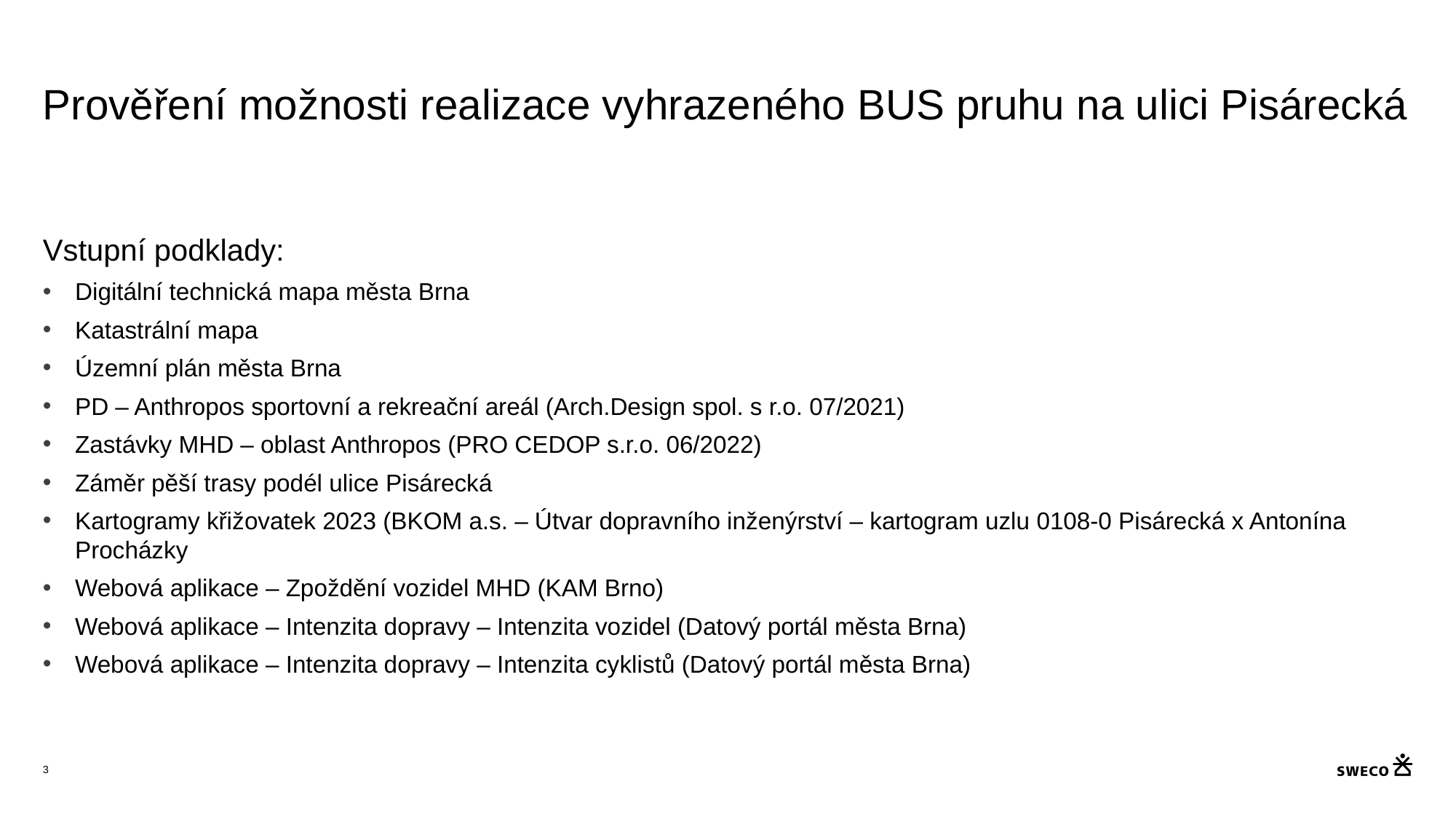

# Prověření možnosti realizace vyhrazeného BUS pruhu na ulici Pisárecká
Vstupní podklady:
Digitální technická mapa města Brna
Katastrální mapa
Územní plán města Brna
PD – Anthropos sportovní a rekreační areál (Arch.Design spol. s r.o. 07/2021)
Zastávky MHD – oblast Anthropos (PRO CEDOP s.r.o. 06/2022)
Záměr pěší trasy podél ulice Pisárecká
Kartogramy křižovatek 2023 (BKOM a.s. – Útvar dopravního inženýrství – kartogram uzlu 0108-0 Pisárecká x Antonína Procházky
Webová aplikace – Zpoždění vozidel MHD (KAM Brno)
Webová aplikace – Intenzita dopravy – Intenzita vozidel (Datový portál města Brna)
Webová aplikace – Intenzita dopravy – Intenzita cyklistů (Datový portál města Brna)

3